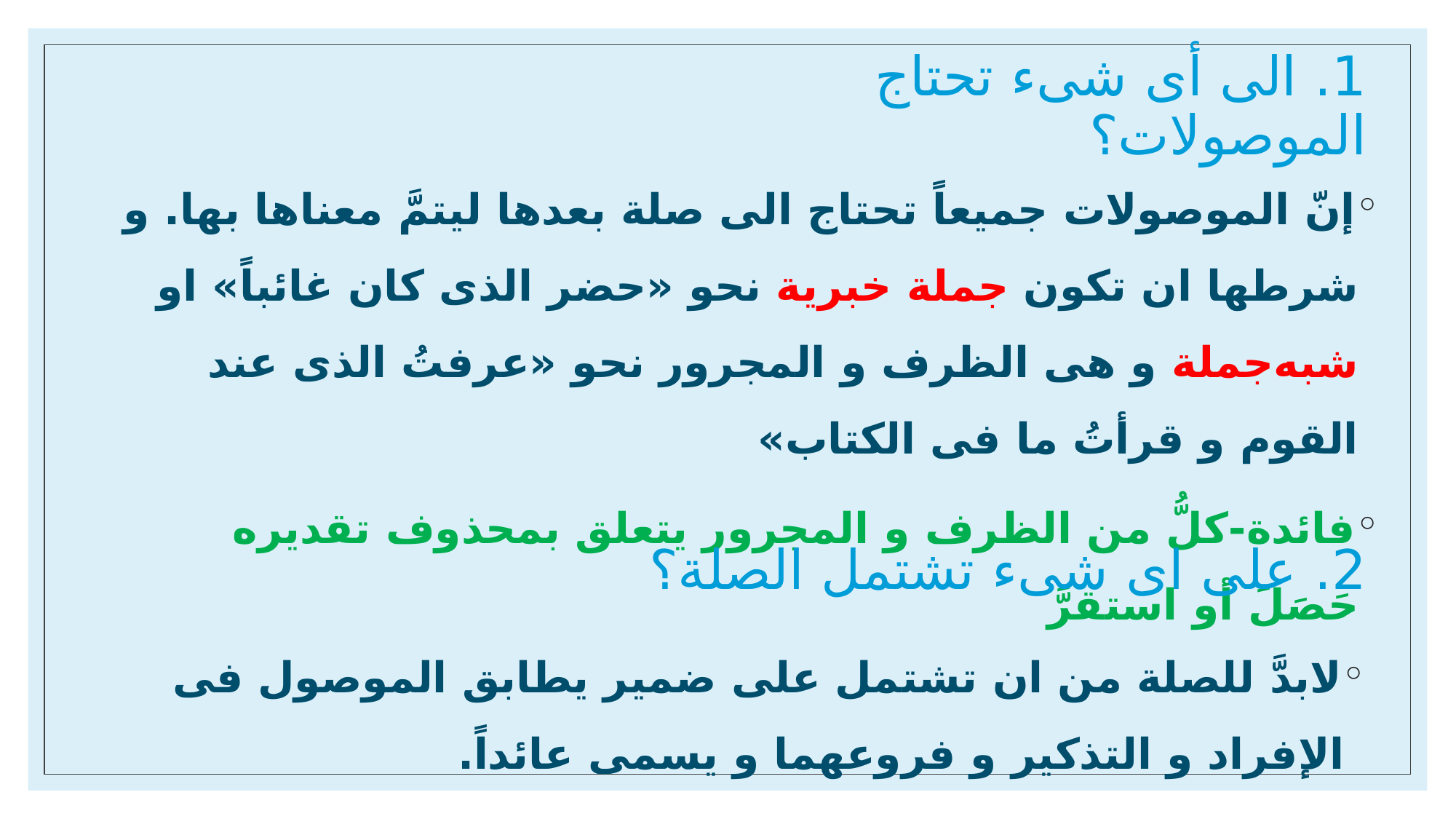

# 1. الی أی شیء تحتاج الموصولات؟
إنّ الموصولات جمیعاً تحتاج الی صلة بعدها لیتمَّ معناها بها. و شرطها ان تکون جملة خبریة نحو «حضر الذی کان غائباً» او شبه‌جملة و هی الظرف و المجرور نحو «عرفتُ الذی عند القوم و قرأتُ ما فی الکتاب»
فائدة-کلُّ من الظرف و المجرور یتعلق بمحذوف تقدیره حَصَلَ أو استقرَّ

2. علی ای شیء تشتمل الصلة؟
لابدَّ للصلة من ان تشتمل علی ضمیر یطابق الموصول فی الإفراد و التذکیر و فروعهما و یسمی عائداً.